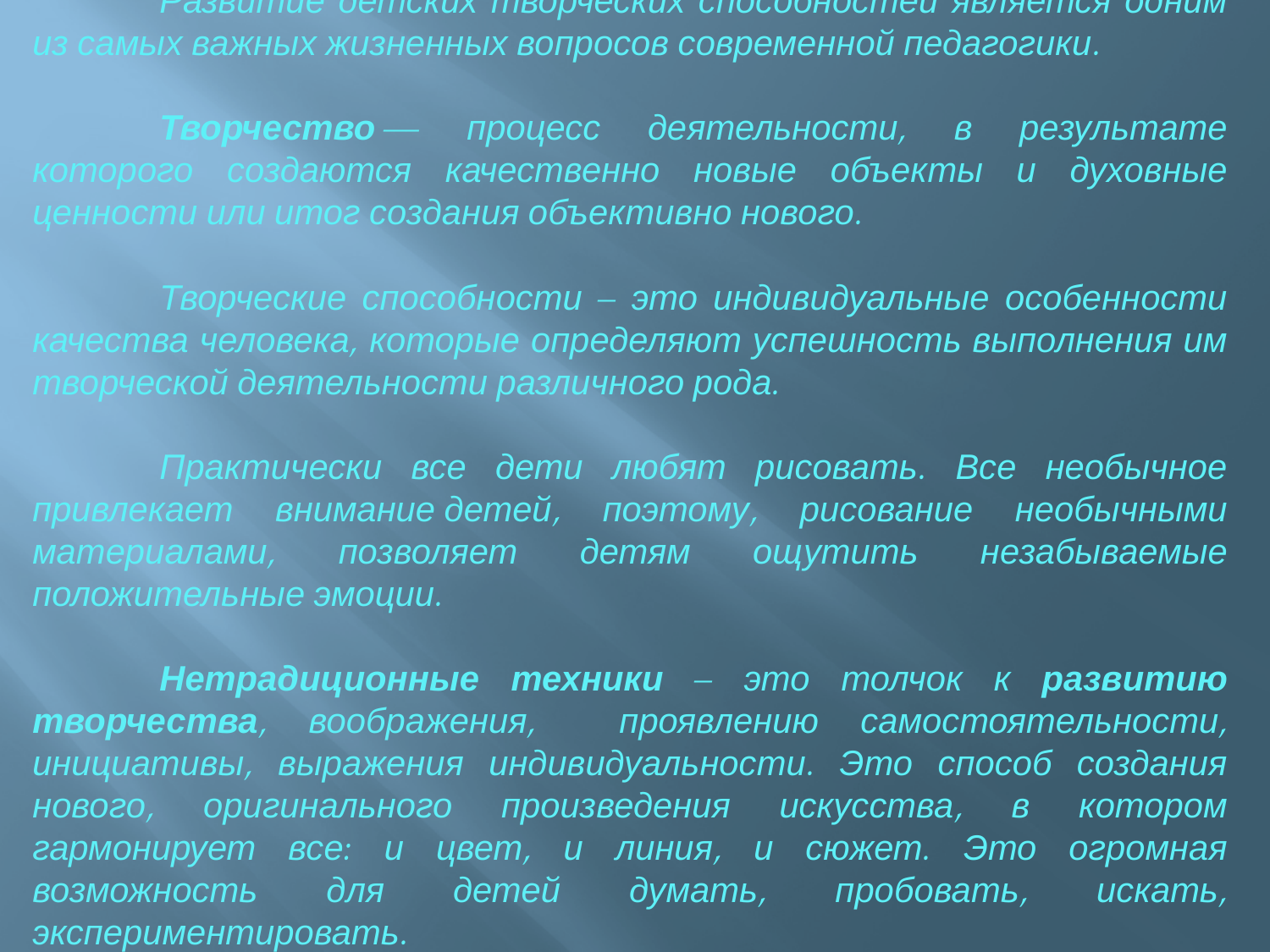

Развитие детских творческих способностей является одним из самых важных жизненных вопросов современной педагогики.

	Творчество — процесс деятельности, в результате которого создаются качественно новые объекты и духовные ценности или итог создания объективно нового.

	Творческие способности – это индивидуальные особенности качества человека, которые определяют успешность выполнения им творческой деятельности различного рода.

	Практически все дети любят рисовать. Все необычное привлекает внимание детей, поэтому, рисование необычными материалами, позволяет детям ощутить незабываемые положительные эмоции.

	Нетрадиционные техники – это толчок к развитию творчества, воображения,  проявлению самостоятельности, инициативы, выражения индивидуальности. Это способ создания нового, оригинального произведения искусства, в котором гармонирует все: и цвет, и линия, и сюжет. Это огромная возможность для детей думать, пробовать, искать, экспериментировать.